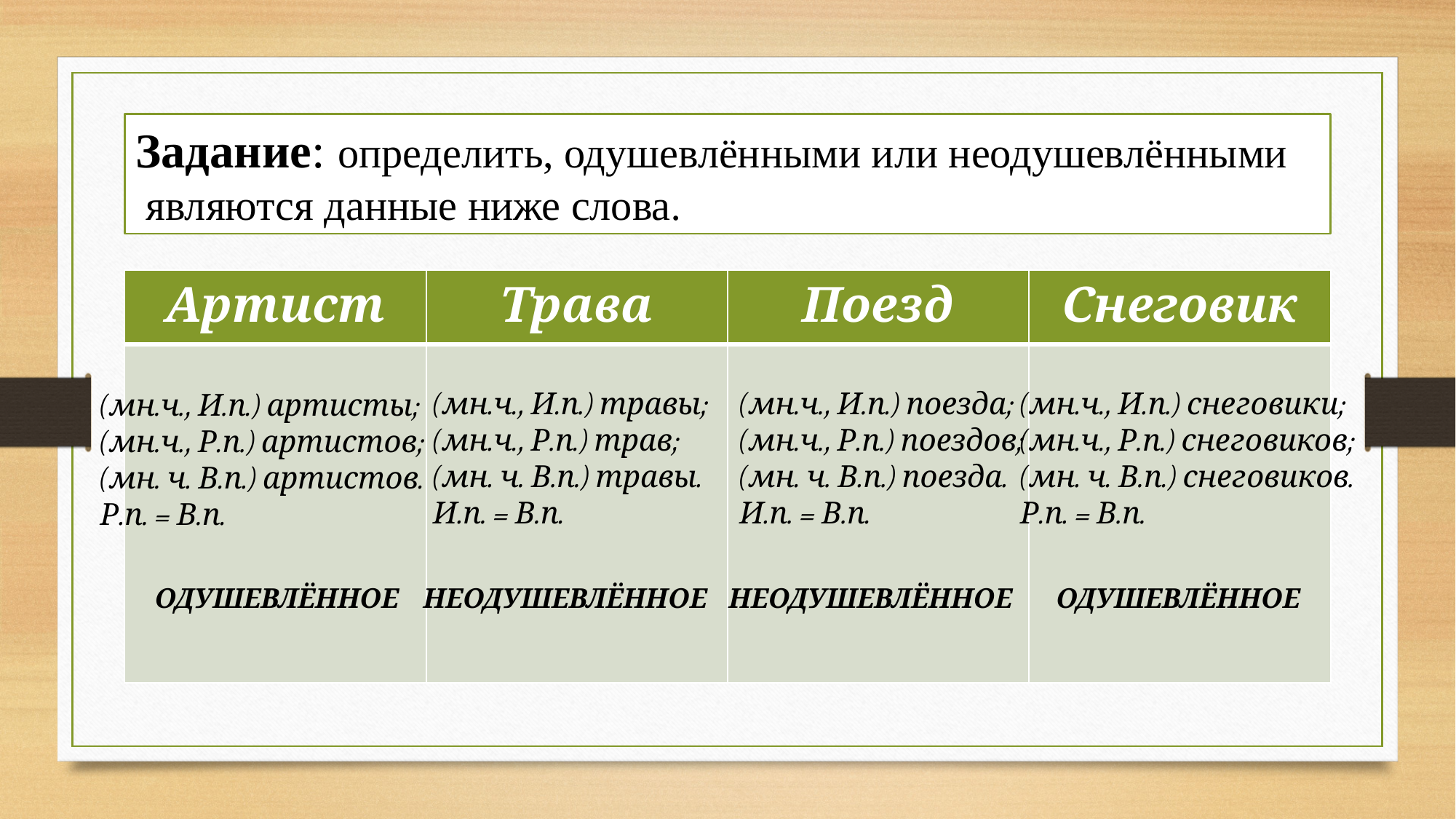

Задание: определить, одушевлёнными или неодушевлёнными
 являются данные ниже слова.
| Артист | Трава | Поезд | Снеговик |
| --- | --- | --- | --- |
|  |  |  |  |
(мн.ч., И.п.) травы;
(мн.ч., Р.п.) трав;
(мн. ч. В.п.) травы.
И.п. = В.п.

(мн.ч., И.п.) поезда;
(мн.ч., Р.п.) поездов;
(мн. ч. В.п.) поезда.
И.п. = В.п.

(мн.ч., И.п.) снеговики;
(мн.ч., Р.п.) снеговиков;
(мн. ч. В.п.) снеговиков.
Р.п. = В.п.

(мн.ч., И.п.) артисты;
(мн.ч., Р.п.) артистов;
(мн. ч. В.п.) артистов.
Р.п. = В.п.

ОДУШЕВЛЁННОЕ
НЕОДУШЕВЛЁННОЕ

НЕОДУШЕВЛЁННОЕ

ОДУШЕВЛЁННОЕ